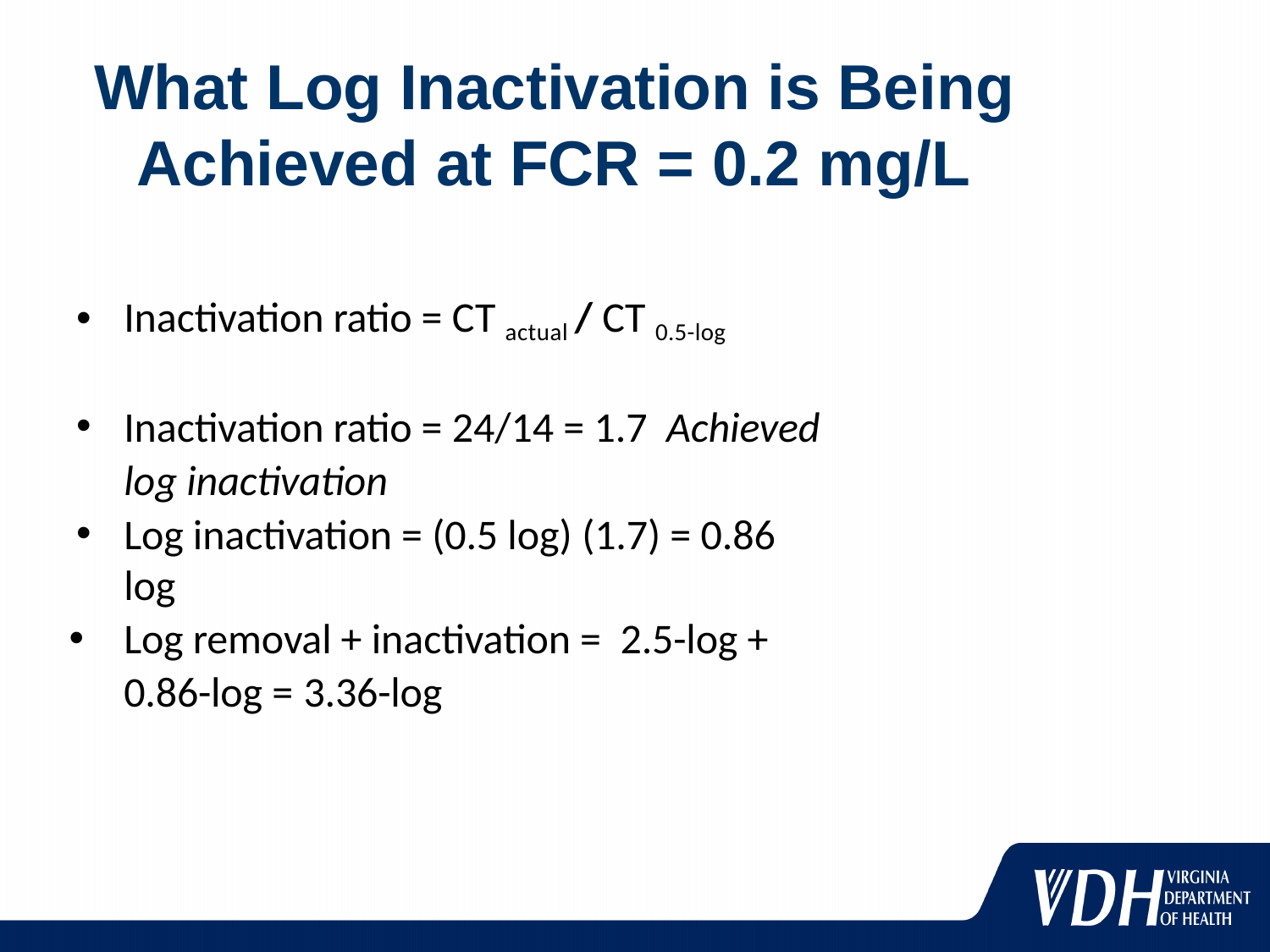

# What Log Inactivation is Being  Achieved at FCR = 0.2 mg/L
Inactivation ratio = CT actual / CT 0.5-log

Inactivation ratio = 24/14 = 1.7  Achieved log inactivation
Log inactivation = (0.5 log) (1.7) = 0.86 log
Log removal + inactivation =  2.5-log + 0.86-log = 3.36-log